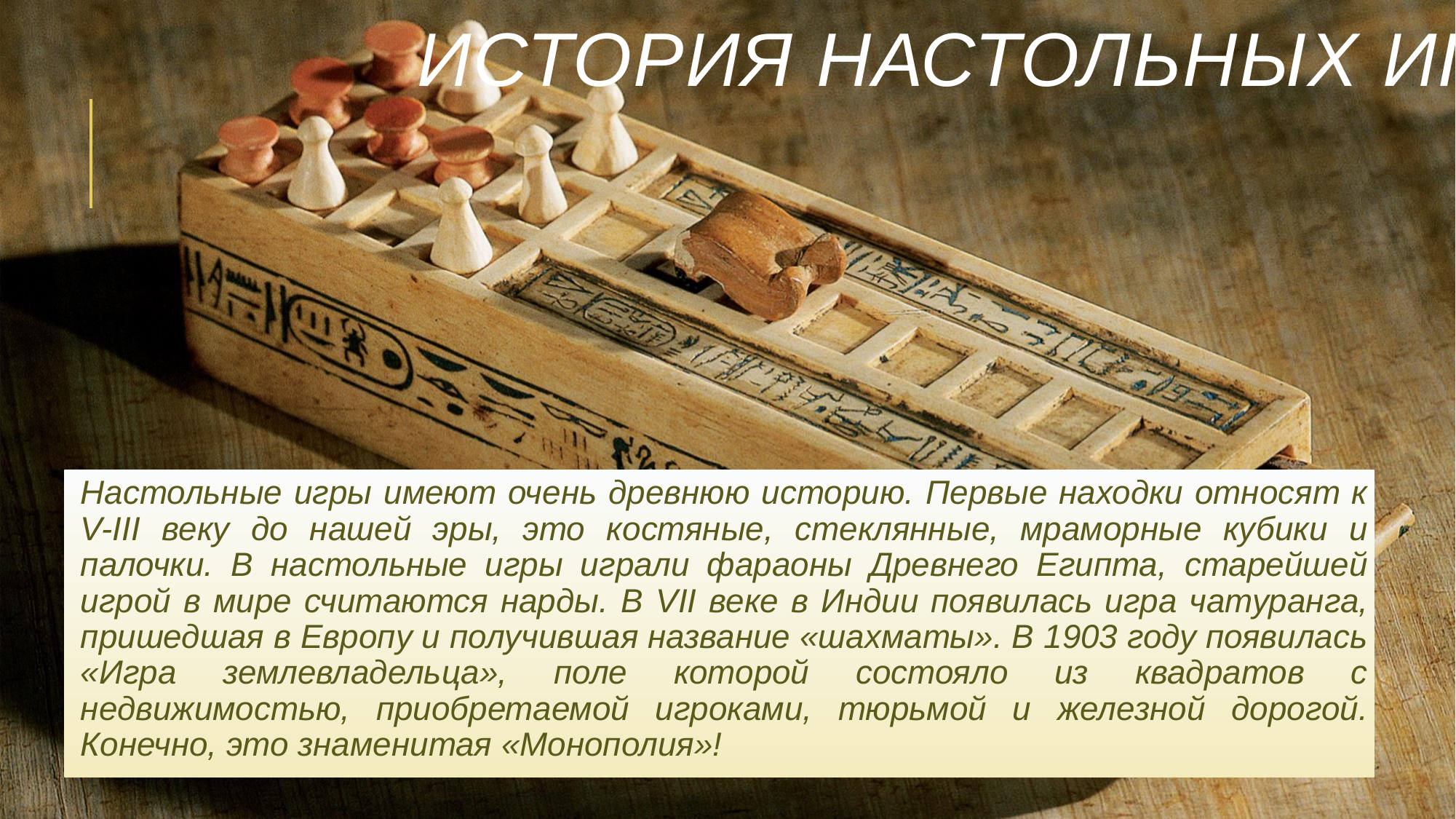

# История настольных игр
Настольные игры имеют очень древнюю историю. Первые находки относят к V-III веку до нашей эры, это костяные, стеклянные, мраморные кубики и палочки. В настольные игры играли фараоны Древнего Египта, старейшей игрой в мире считаются нарды. В VII веке в Индии появилась игра чатуранга, пришедшая в Европу и получившая название «шахматы». В 1903 году появилась «Игра землевладельца», поле которой состояло из квадратов с недвижимостью, приобретаемой игроками, тюрьмой и железной дорогой. Конечно, это знаменитая «Монополия»!